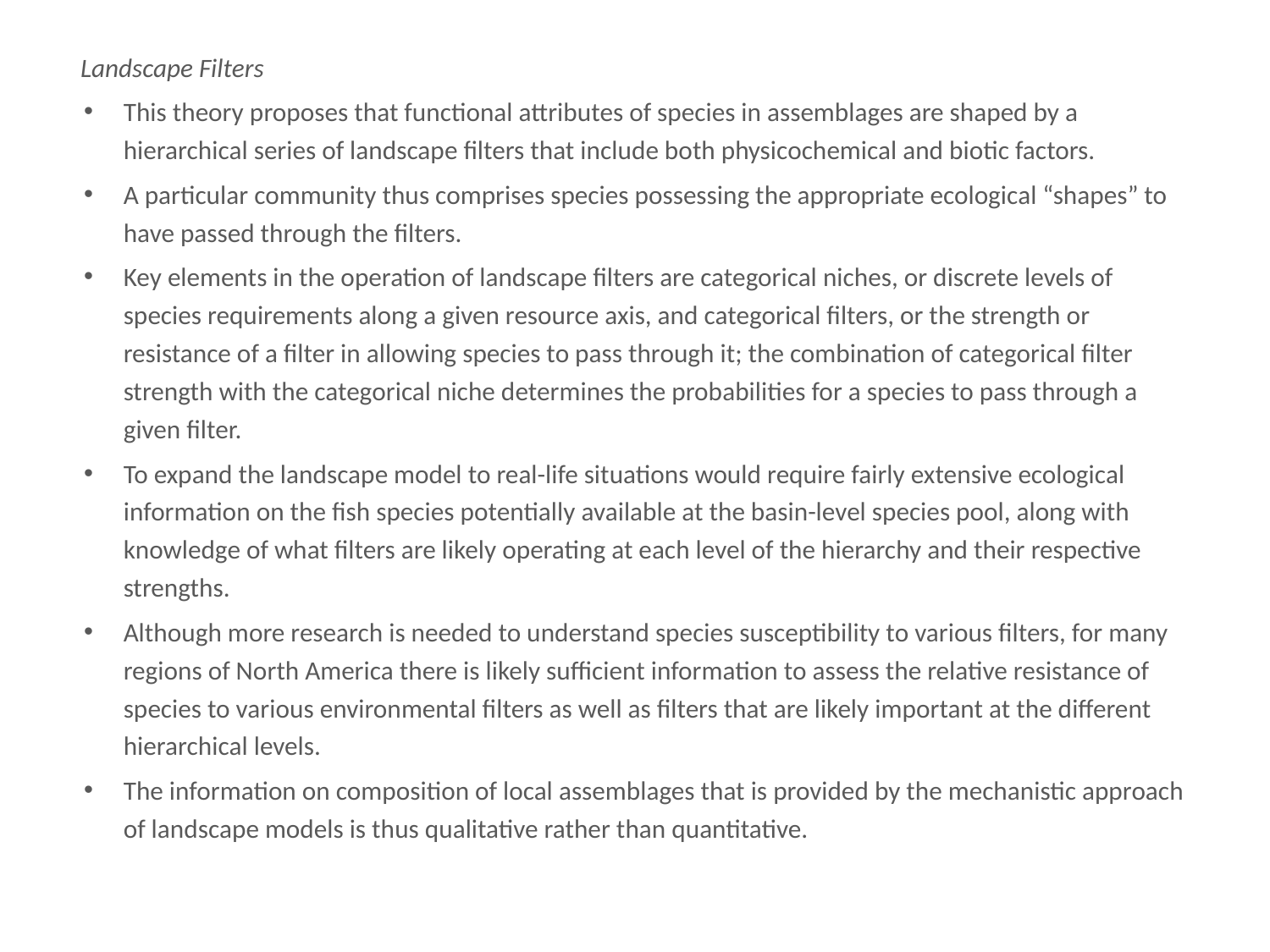

Landscape Filters
Landscape Filters
This theory proposes that functional attributes of species in assemblages are shaped by a hierarchical series of landscape filters that include both physicochemical and biotic factors.
A particular community thus comprises species possessing the appropriate ecological “shapes” to have passed through the filters.
Key elements in the operation of landscape filters are categorical niches, or discrete levels of species requirements along a given resource axis, and categorical filters, or the strength or resistance of a filter in allowing species to pass through it; the combination of categorical filter strength with the categorical niche determines the probabilities for a species to pass through a given filter.
To expand the landscape model to real-life situations would require fairly extensive ecological information on the fish species potentially available at the basin-level species pool, along with knowledge of what filters are likely operating at each level of the hierarchy and their respective strengths.
Although more research is needed to understand species susceptibility to various filters, for many regions of North America there is likely sufficient information to assess the relative resistance of species to various environmental filters as well as filters that are likely important at the different hierarchical levels.
The information on composition of local assemblages that is provided by the mechanistic approach of landscape models is thus qualitative rather than quantitative.